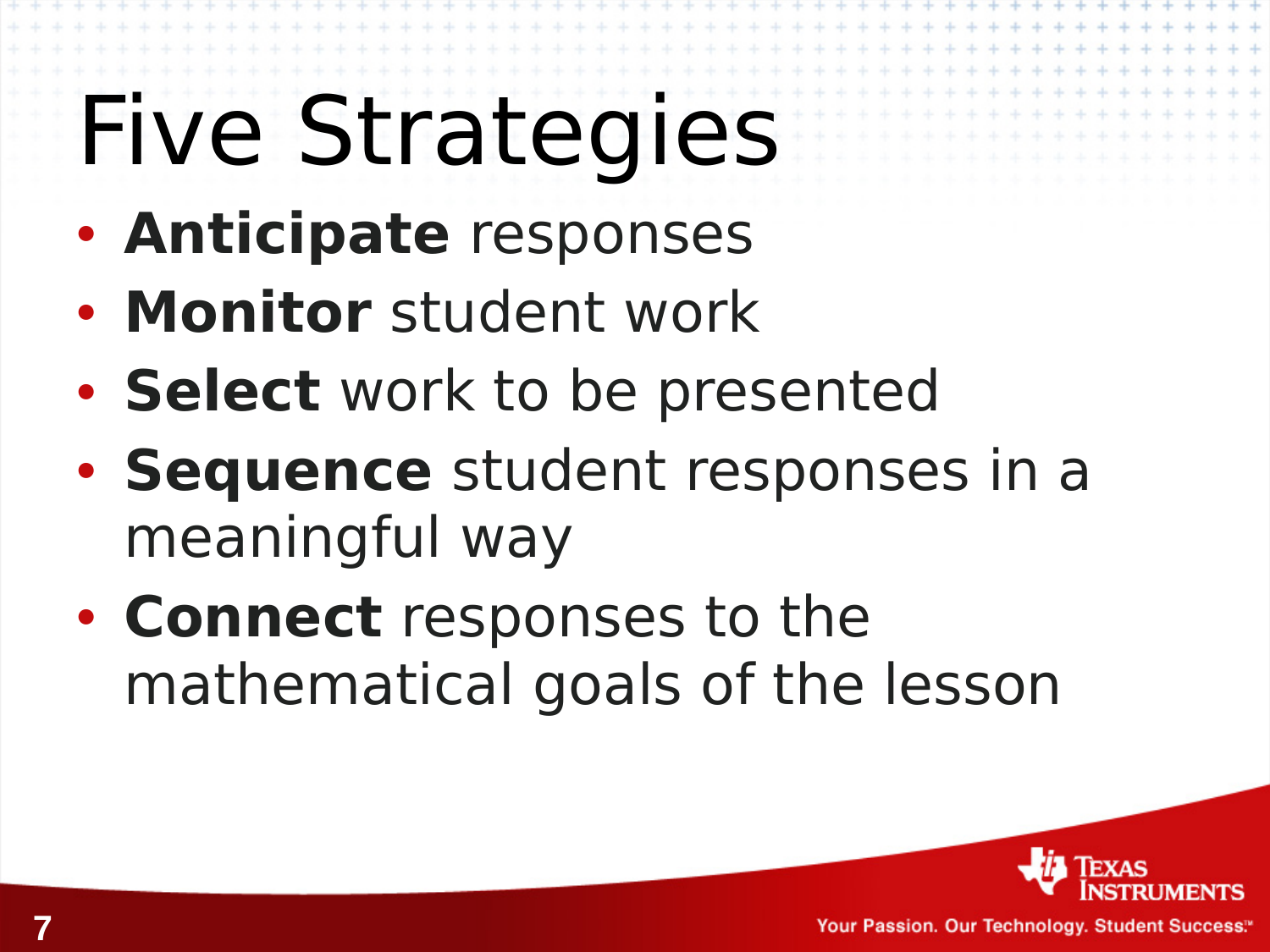

# Five Strategies
Anticipate responses
Monitor student work
Select work to be presented
Sequence student responses in a   meaningful way
Connect responses to the mathematical goals of the lesson